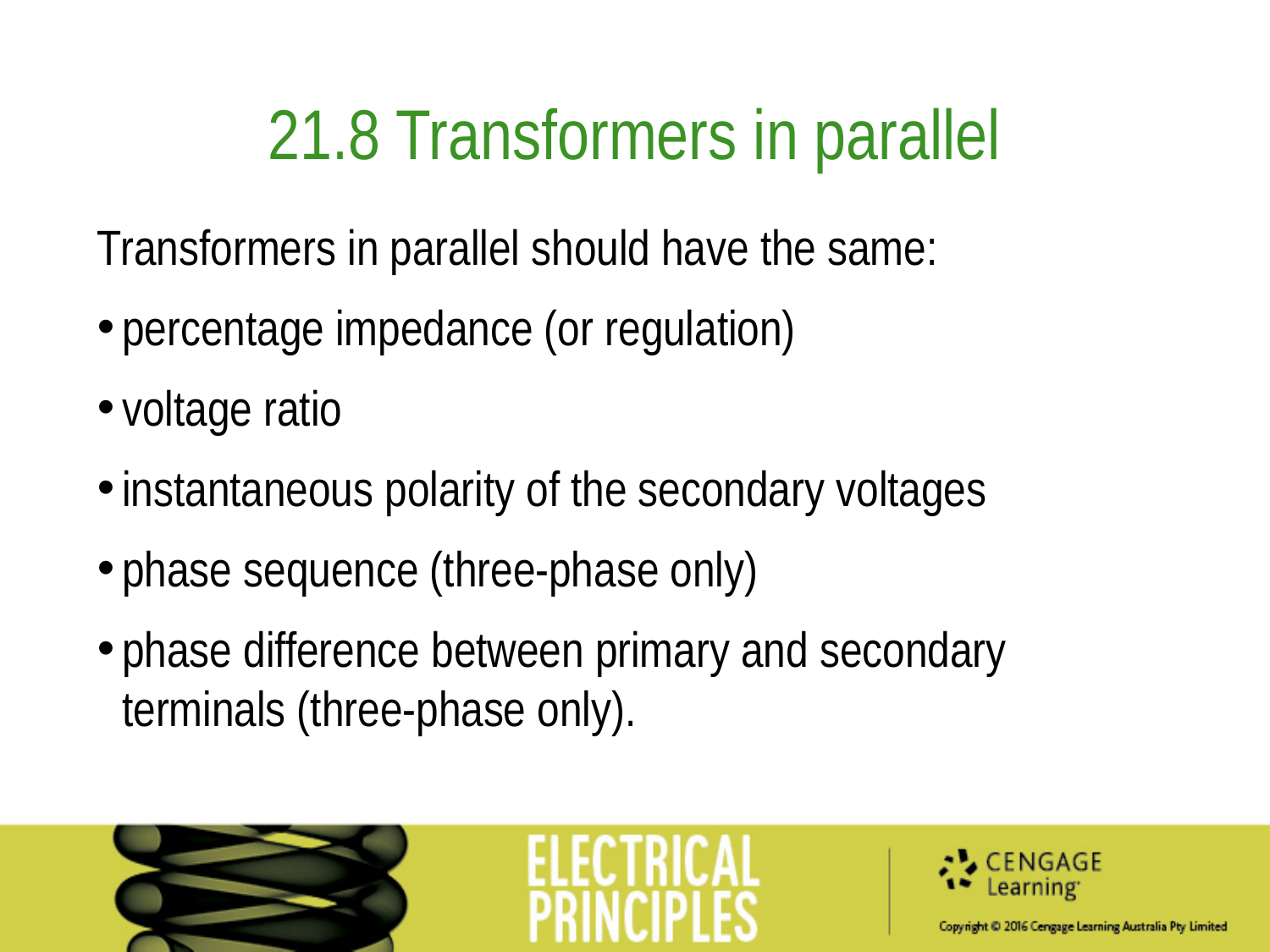

21.8 Transformers in parallel

Transformers in parallel should have the same:
percentage impedance (or regulation)
voltage ratio
instantaneous polarity of the secondary voltages
phase sequence (three-phase only)
phase difference between primary and secondary terminals (three-phase only).